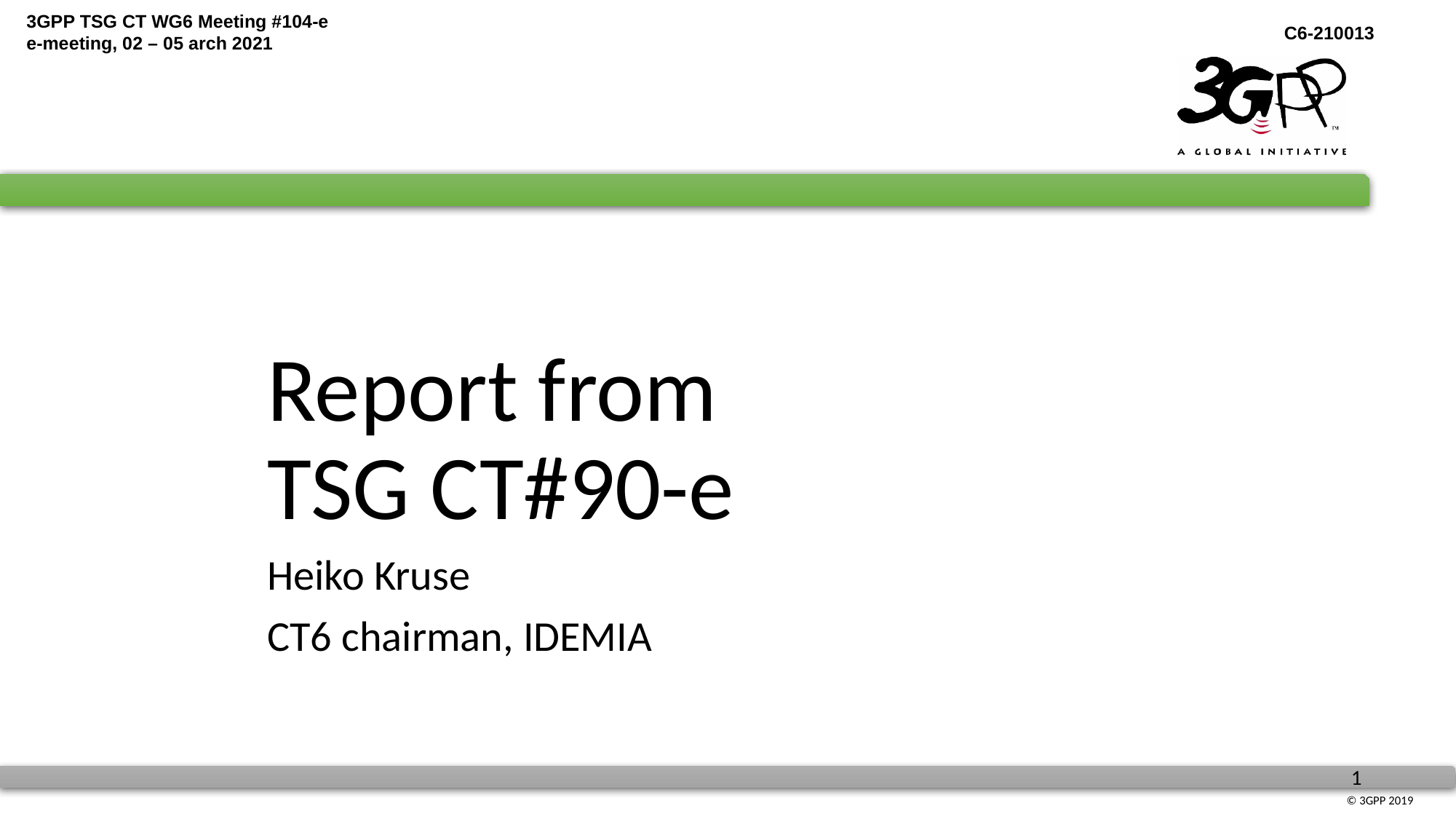

# Report from TSG CT#90-e
Heiko Kruse
CT6 chairman, IDEMIA